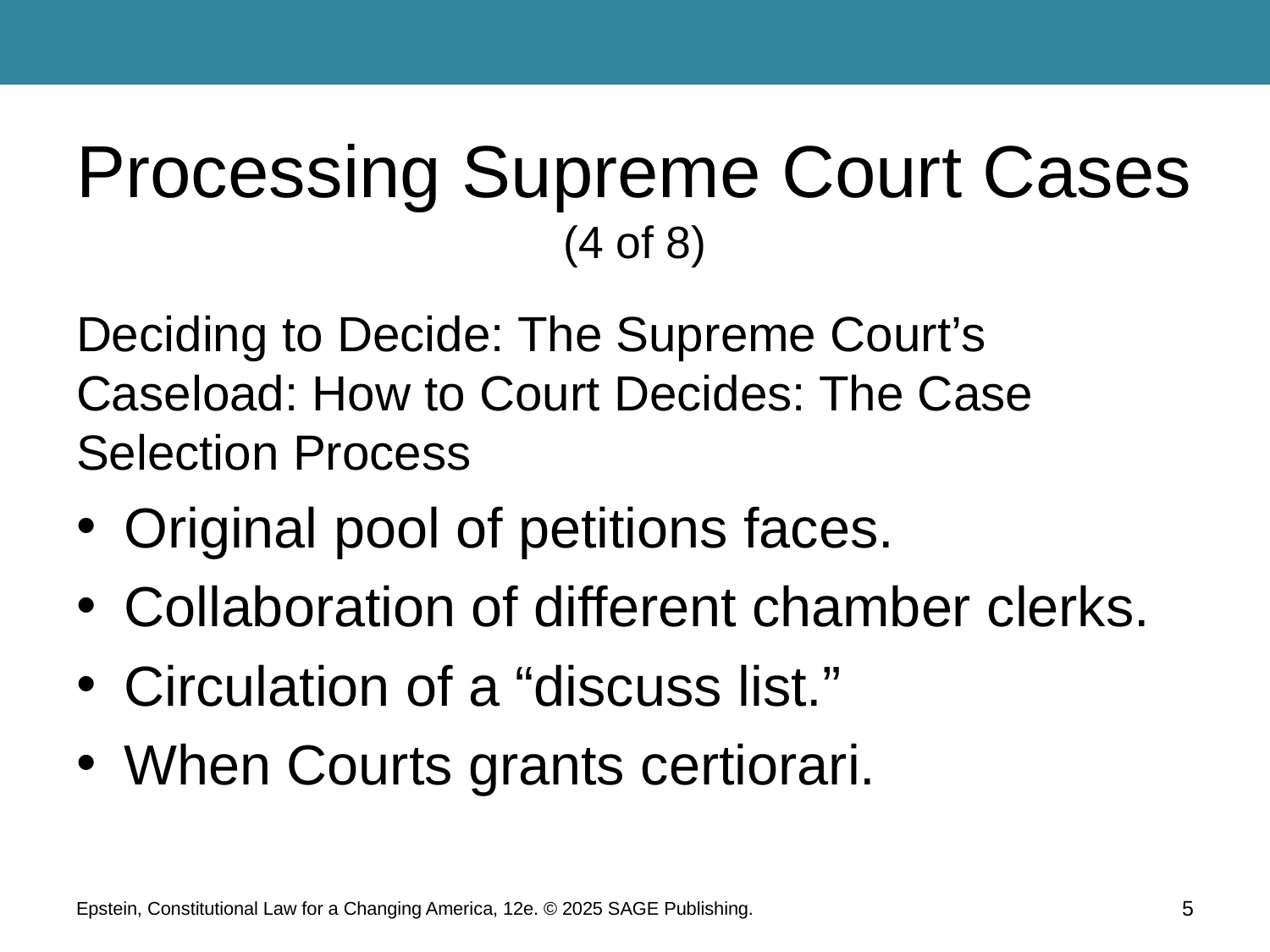

# Processing Supreme Court Cases (4 of 8)
Deciding to Decide: The Supreme Court’s Caseload: How to Court Decides: The Case Selection Process
Original pool of petitions faces.
Collaboration of different chamber clerks.
Circulation of a “discuss list.”
When Courts grants certiorari.
Epstein, Constitutional Law for a Changing America, 12e. © 2025 SAGE Publishing.
5